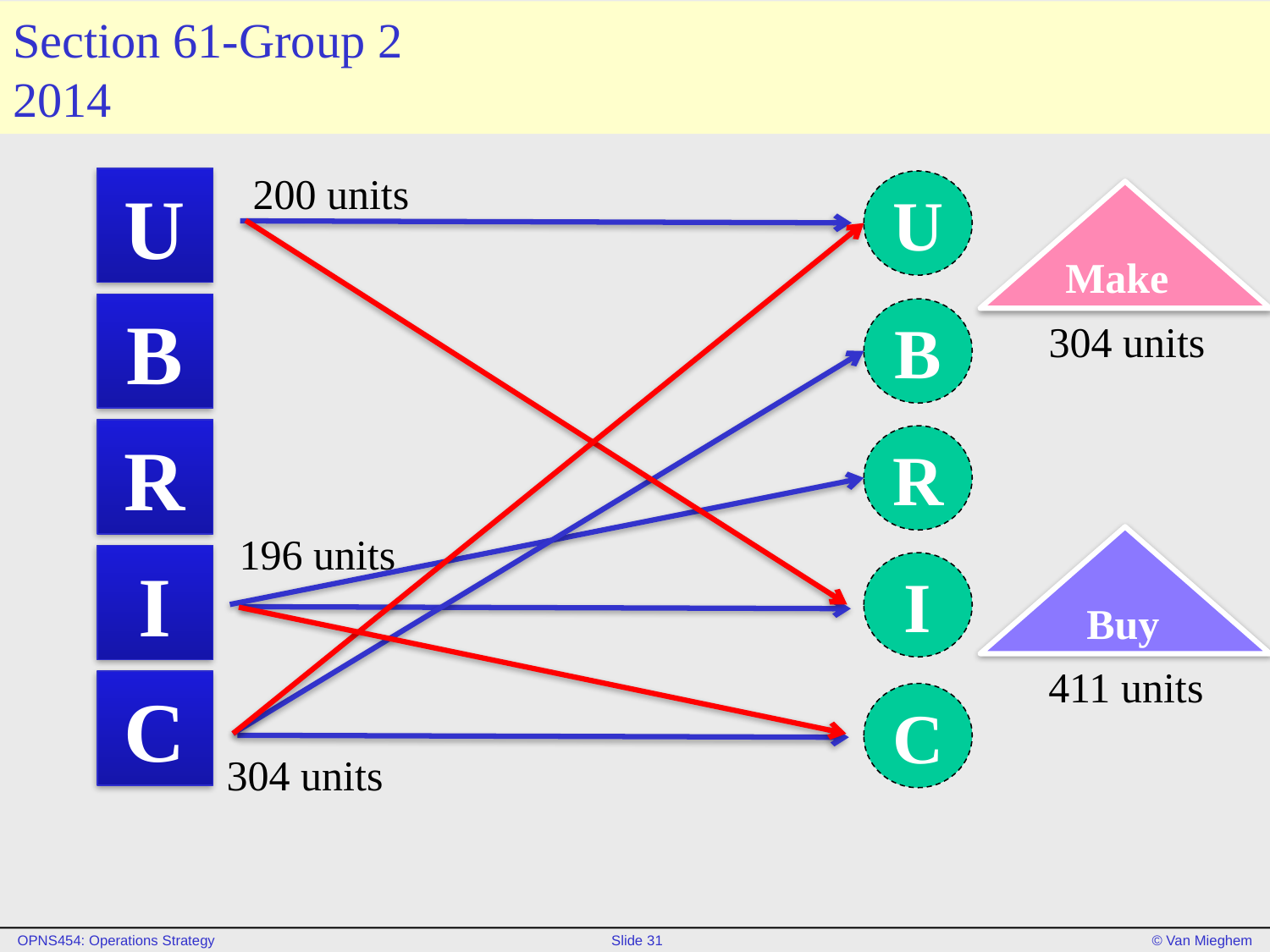

# Section 61-Group 2 2014
200 units
U
U
Make
304 units
B
B
R
R
196 units
  Buy
411 units
I
I
C
C
304 units